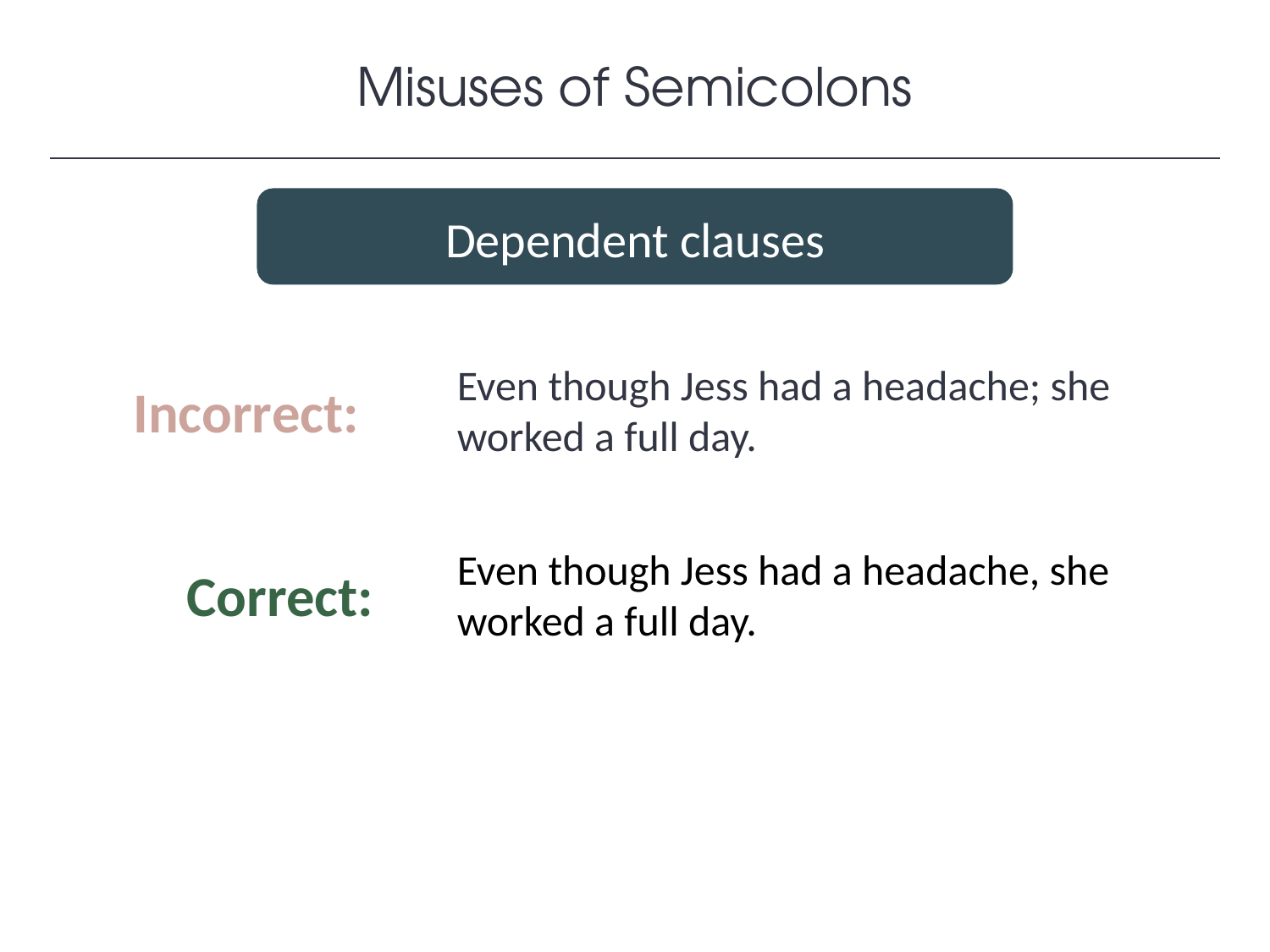

Misuses of Semicolons
HAWKES LEARNING

Dependent clauses
Even though Jess had a headache; she worked a full day.
Incorrect:
Even though Jess had a headache, she worked a full day.
Correct: